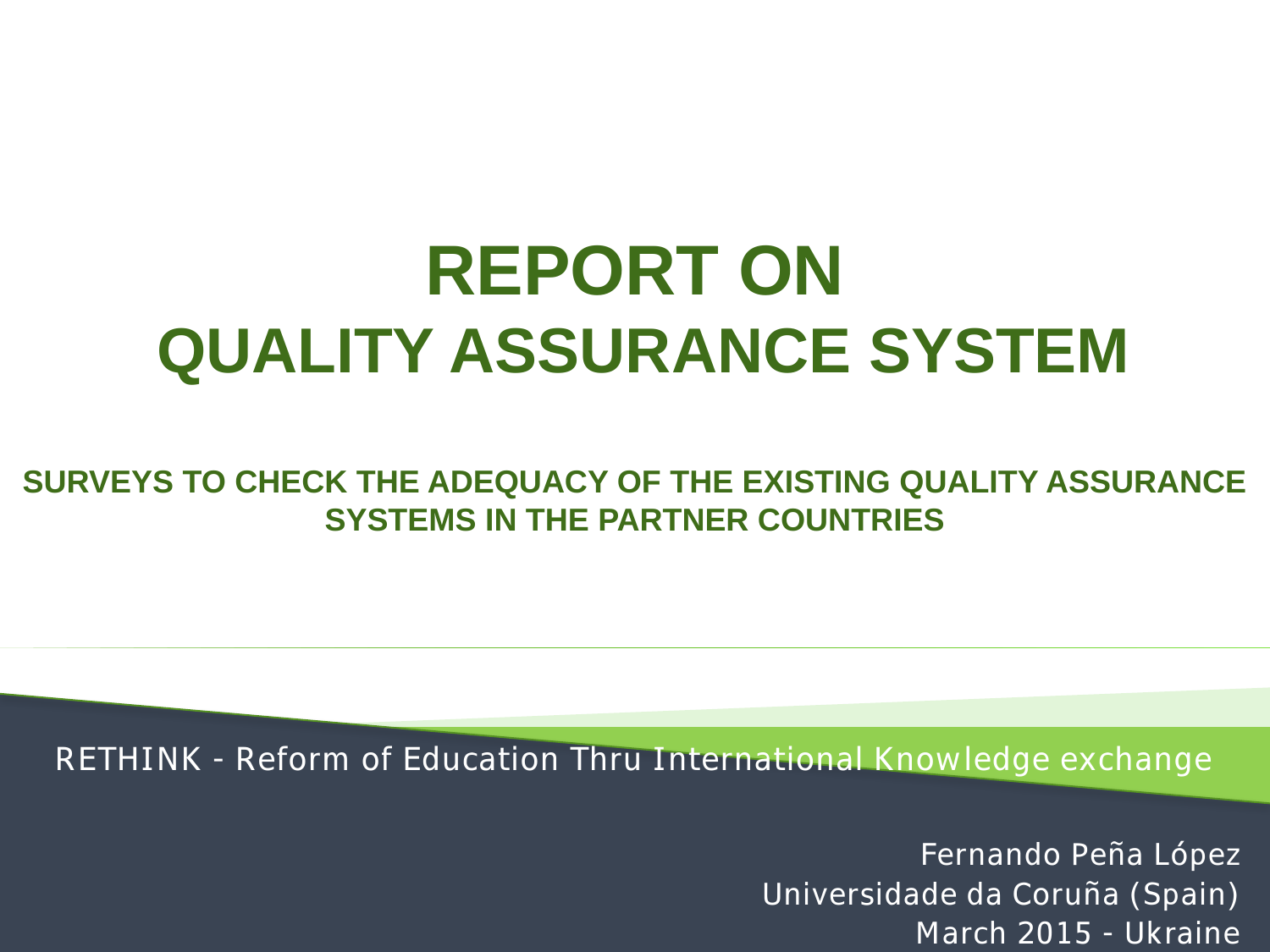

REPORT ON
 QUALITY ASSURANCE SYSTEM

Surveys To Check The Adequacy Of The Existing Quality Assurance Systems In The Partner Countries
# RETHINK - Reform of Education Thru International Knowledge exchange
Fernando Peña López
Universidade da Coruña (Spain)
March 2015 - Ukraine